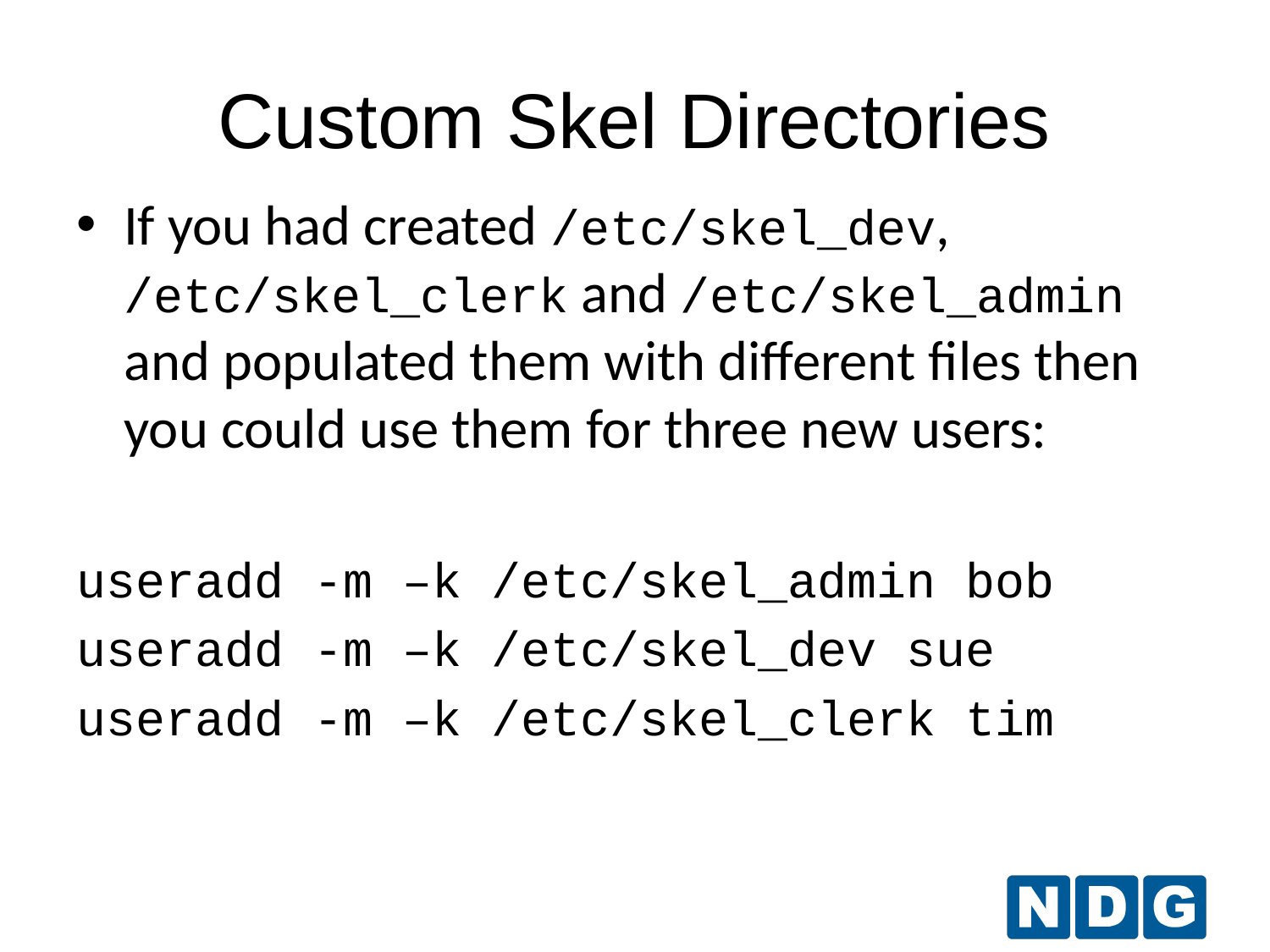

Custom Skel Directories
If you had created /etc/skel_dev, /etc/skel_clerk and /etc/skel_admin and populated them with different files then you could use them for three new users:

useradd -m –k /etc/skel_admin bob
useradd -m –k /etc/skel_dev sue
useradd -m –k /etc/skel_clerk tim